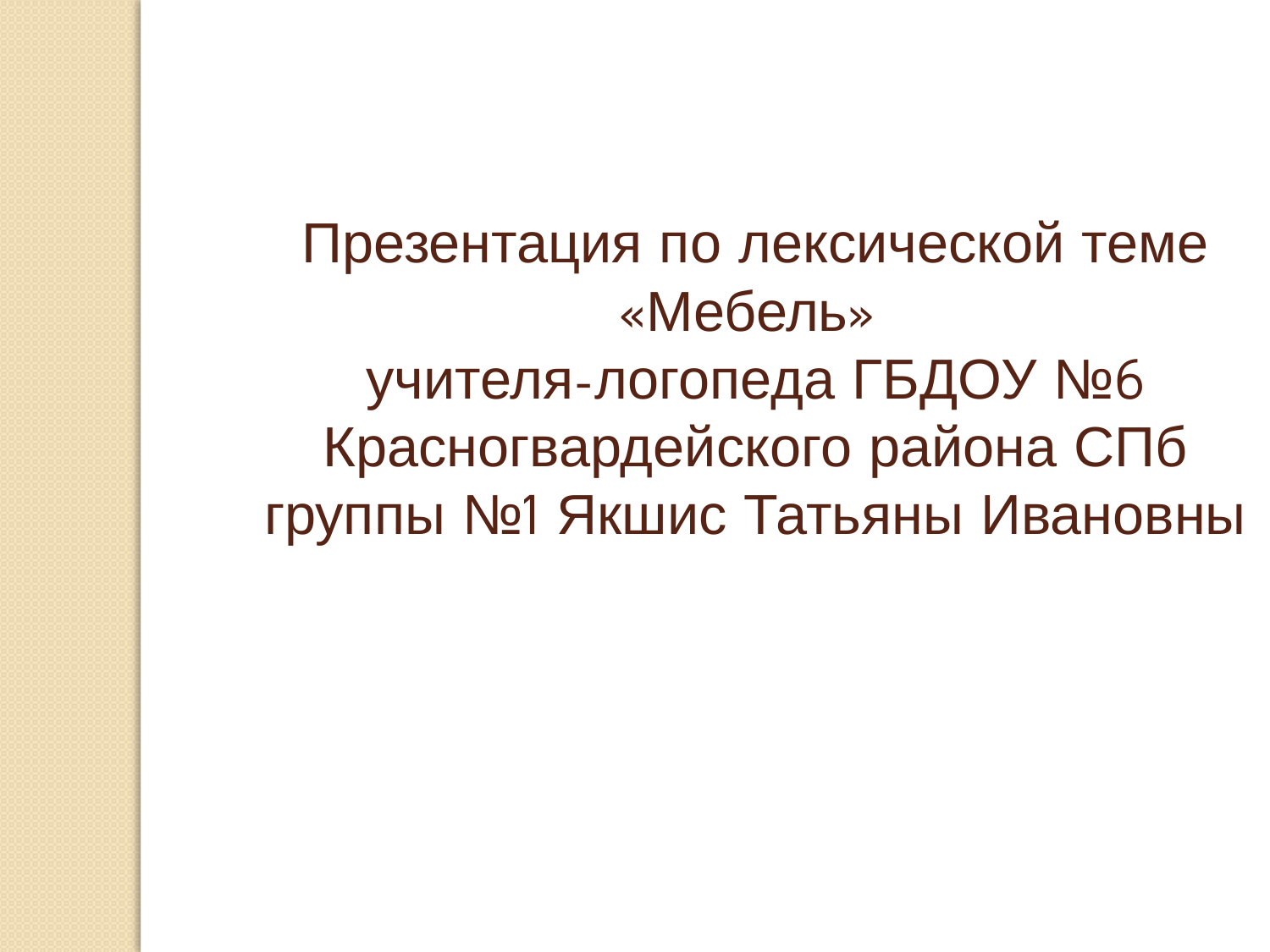

Презентация по лексической теме «Мебель»
учителя-логопеда ГБДОУ №6 Красногвардейского района СПб группы №1 Якшис Татьяны Ивановны